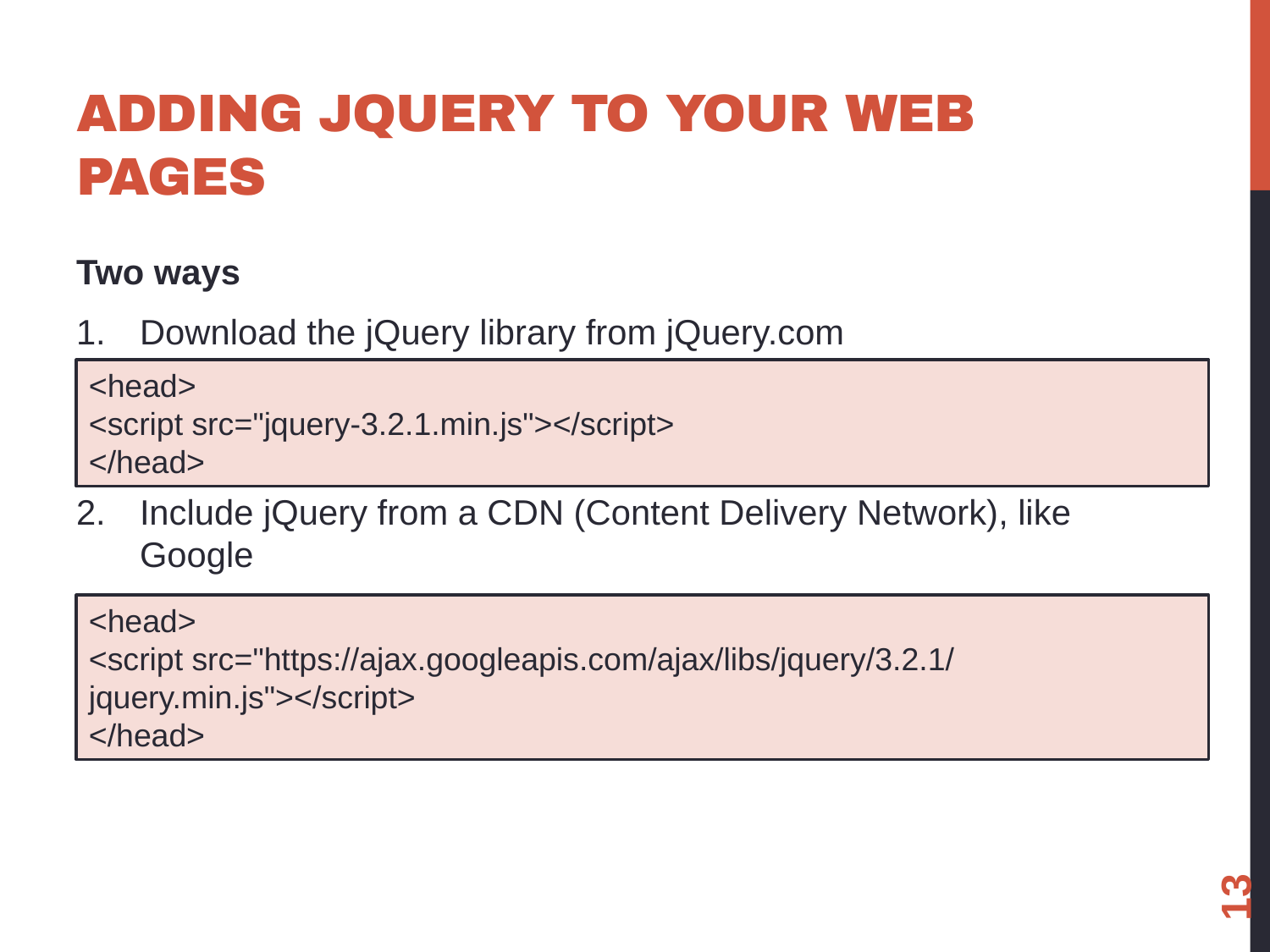

# Adding jQuery to Your Web Pages
Two ways
Download the jQuery library from jQuery.com

Include jQuery from a CDN (Content Delivery Network), like Google

<head>
<script src="jquery-3.2.1.min.js"></script>
</head>
<head>
<script src="https://ajax.googleapis.com/ajax/libs/jquery/3.2.1/jquery.min.js"></script>
</head>
13